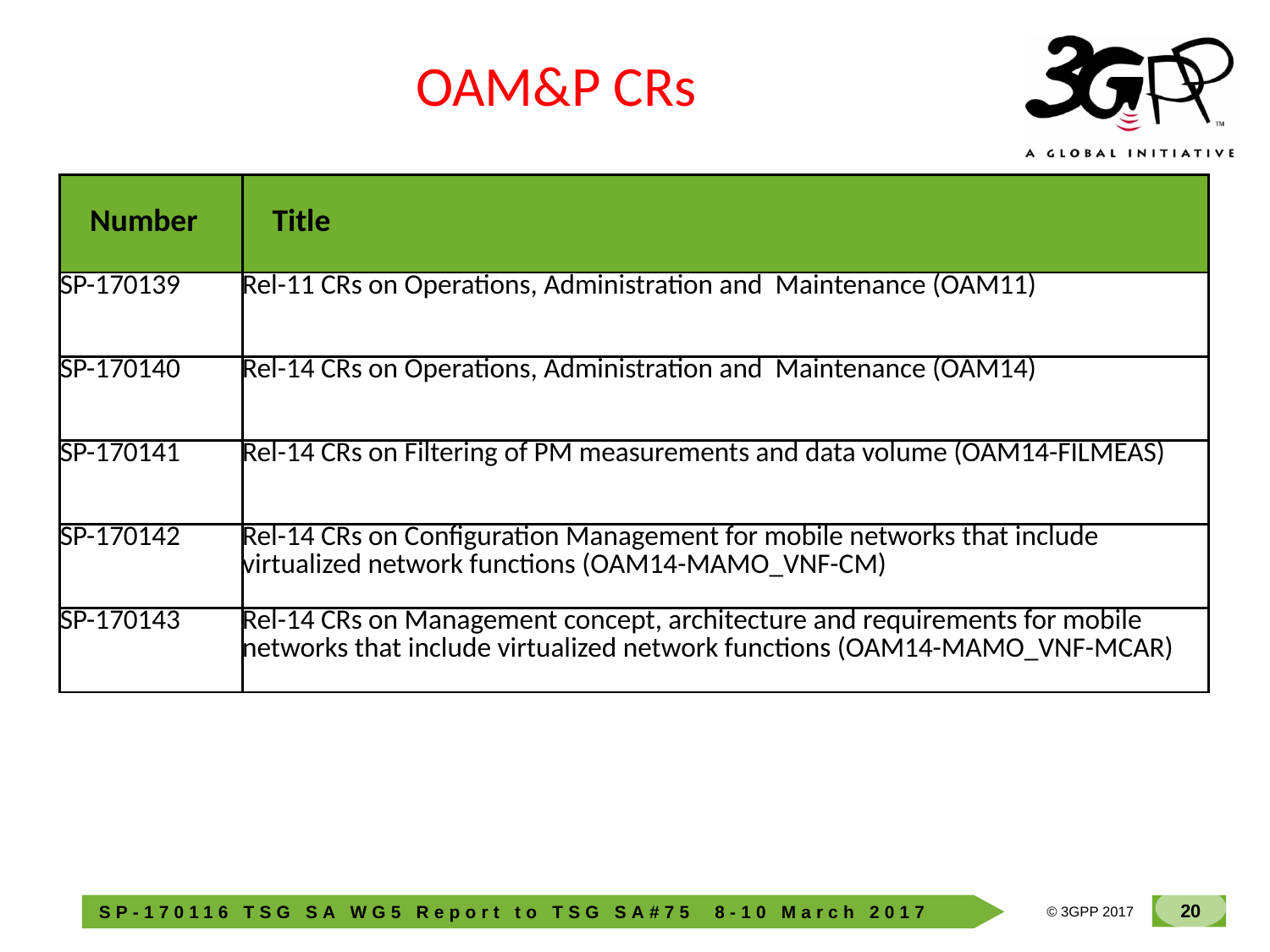

OAM&P CRs
| Number | Title |
| --- | --- |
| SP-170139 | Rel-11 CRs on Operations, Administration and Maintenance (OAM11) |
| SP-170140 | Rel-14 CRs on Operations, Administration and Maintenance (OAM14) |
| SP-170141 | Rel-14 CRs on Filtering of PM measurements and data volume (OAM14-FILMEAS) |
| SP-170142 | Rel-14 CRs on Configuration Management for mobile networks that include virtualized network functions (OAM14-MAMO\_VNF-CM) |
| SP-170143 | Rel-14 CRs on Management concept, architecture and requirements for mobile networks that include virtualized network functions (OAM14-MAMO\_VNF-MCAR) |